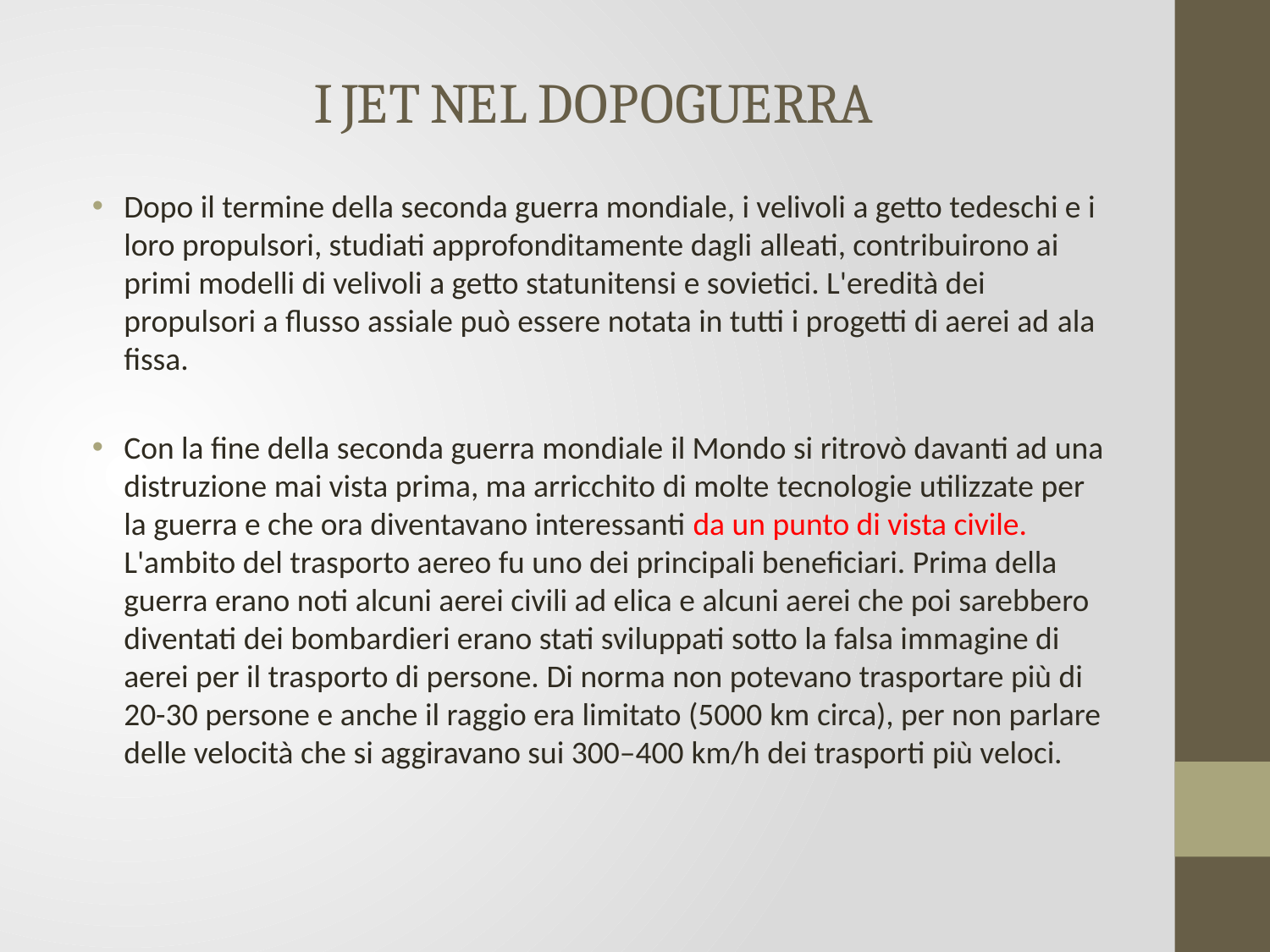

# I JET NEL DOPOGUERRA
Dopo il termine della seconda guerra mondiale, i velivoli a getto tedeschi e i loro propulsori, studiati approfonditamente dagli alleati, contribuirono ai primi modelli di velivoli a getto statunitensi e sovietici. L'eredità dei propulsori a flusso assiale può essere notata in tutti i progetti di aerei ad ala fissa.

Con la fine della seconda guerra mondiale il Mondo si ritrovò davanti ad una distruzione mai vista prima, ma arricchito di molte tecnologie utilizzate per la guerra e che ora diventavano interessanti da un punto di vista civile. L'ambito del trasporto aereo fu uno dei principali beneficiari. Prima della guerra erano noti alcuni aerei civili ad elica e alcuni aerei che poi sarebbero diventati dei bombardieri erano stati sviluppati sotto la falsa immagine di aerei per il trasporto di persone. Di norma non potevano trasportare più di 20-30 persone e anche il raggio era limitato (5000 km circa), per non parlare delle velocità che si aggiravano sui 300–400 km/h dei trasporti più veloci.